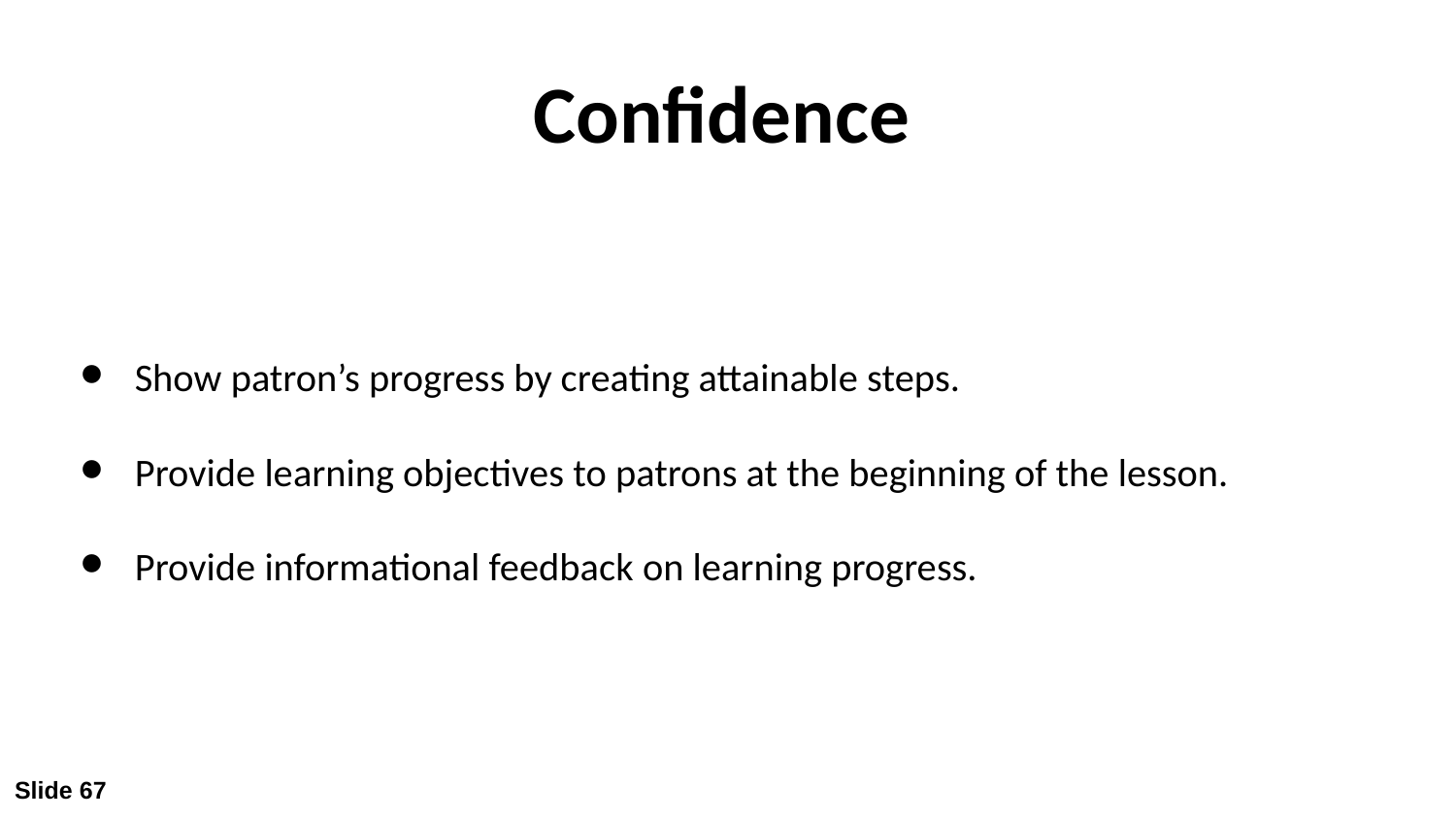

# Confidence
Show patron’s progress by creating attainable steps.
Provide learning objectives to patrons at the beginning of the lesson.
Provide informational feedback on learning progress.
Slide 67